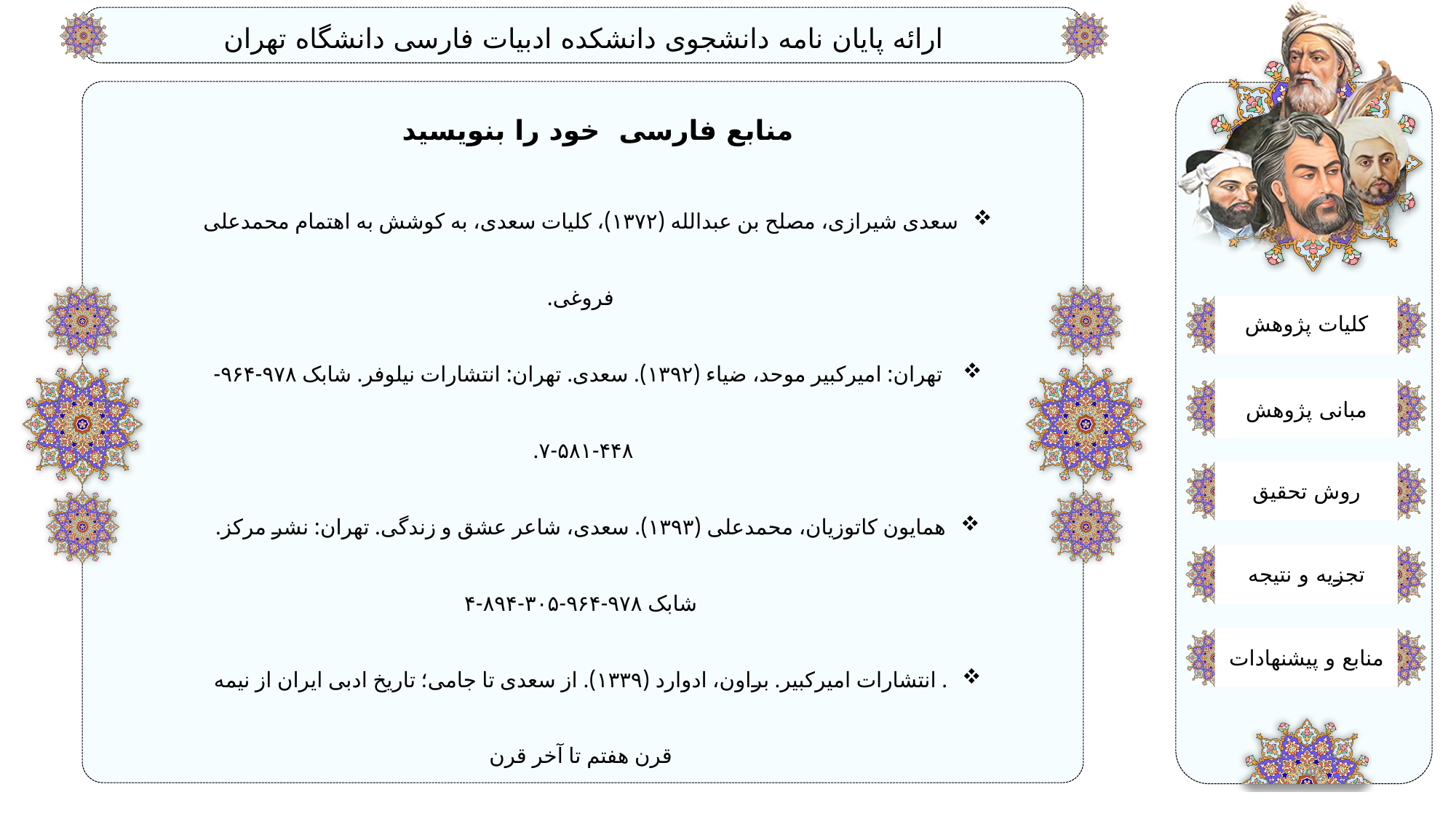

ارائه پایان نامه دانشجوی دانشکده ادبیات فارسی دانشگاه تهران
منابع فارسی  خود را بنویسید
سعدی شیرازی، مصلح بن عبدالله (۱۳۷۲)، کلیات سعدی، به کوشش به اهتمام محمدعلی فروغی.
 تهران: امیرکبیر موحد، ضیاء (۱۳۹۲). سعدی. تهران: انتشارات نیلوفر. شابک ۹۷۸-۹۶۴-۴۴۸-۵۸۱-۷.
همایون کاتوزیان، محمدعلی (۱۳۹۳). سعدی، شاعر عشق و زندگی. تهران: نشر مرکز. شابک ۹۷۸-۹۶۴-۳۰۵-۸۹۴-۴
. انتشارات امیرکبیر. براون، ادوارد (۱۳۳۹). از سعدی تا جامی؛ تاریخ ادبی ایران از نیمه قرن هفتم تا آخر قرن
کلیات پژوهش
مبانی پژوهش
روش تحقیق
تجزیه و نتیجه
منابع و پیشنهادات
40